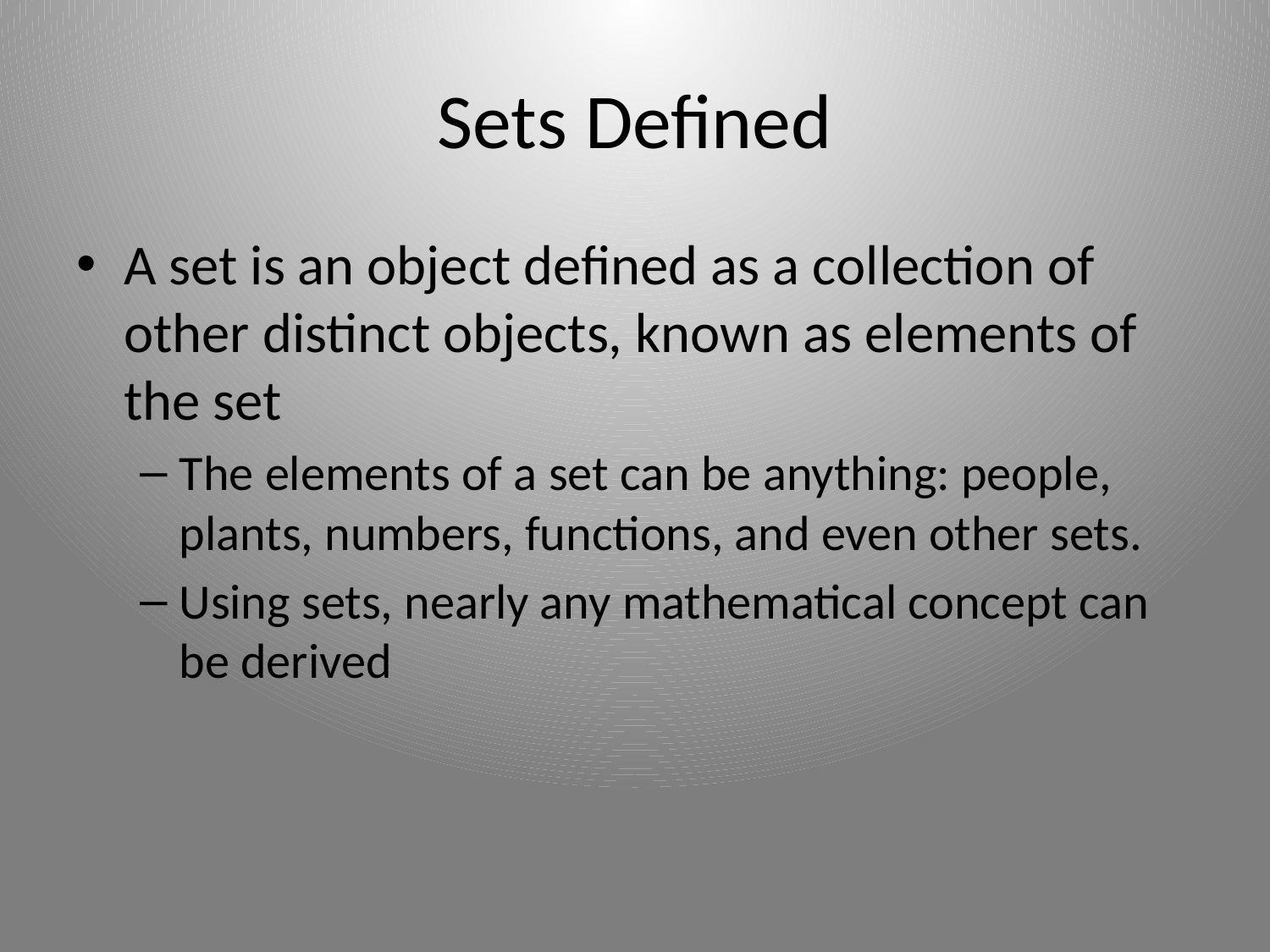

# Sets Defined
A set is an object defined as a collection of other distinct objects, known as elements of the set
The elements of a set can be anything: people, plants, numbers, functions, and even other sets.
Using sets, nearly any mathematical concept can be derived